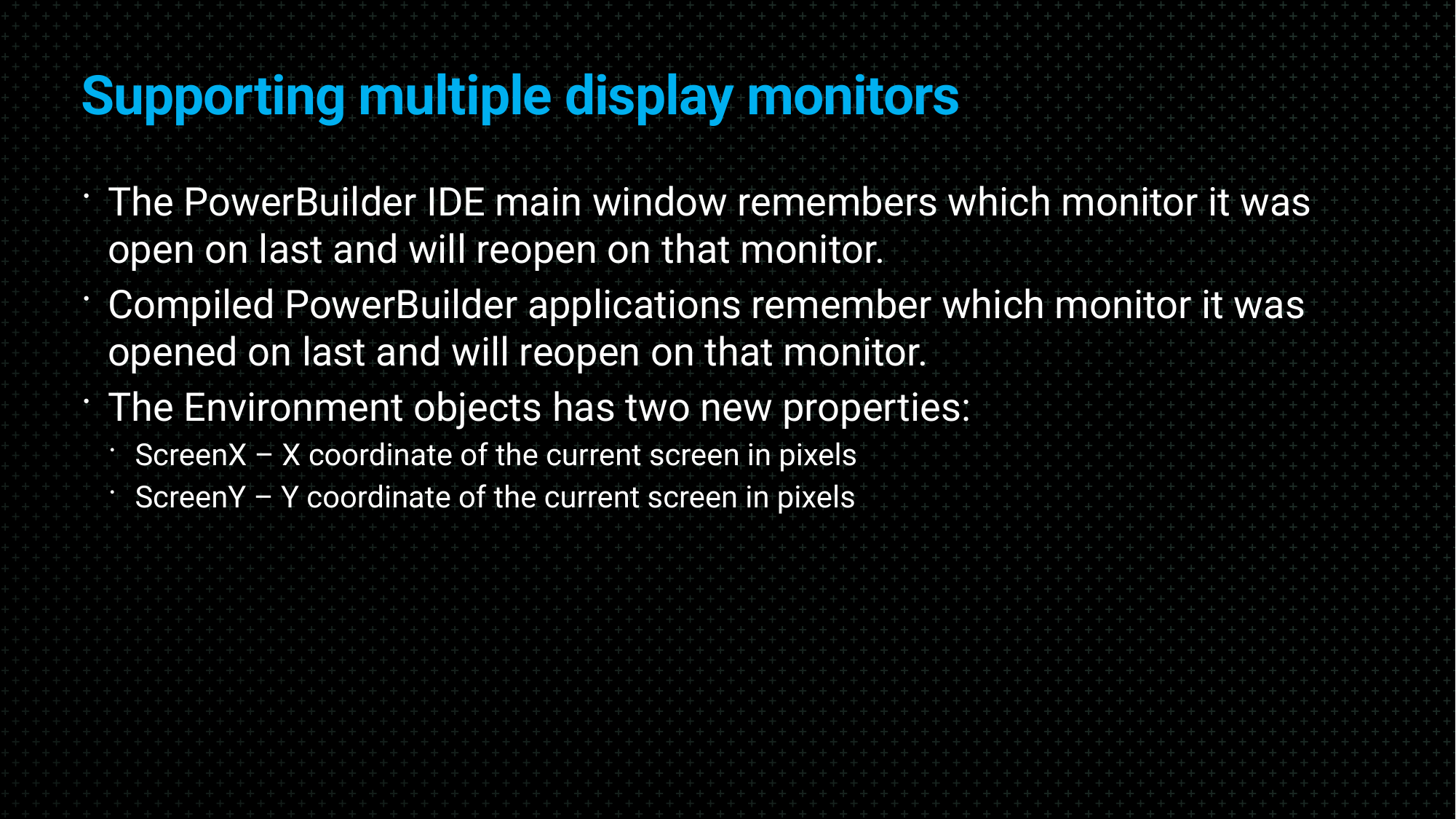

# Supporting multiple display monitors
The PowerBuilder IDE main window remembers which monitor it was open on last and will reopen on that monitor.
Compiled PowerBuilder applications remember which monitor it was opened on last and will reopen on that monitor.
The Environment objects has two new properties:
ScreenX – X coordinate of the current screen in pixels
ScreenY – Y coordinate of the current screen in pixels